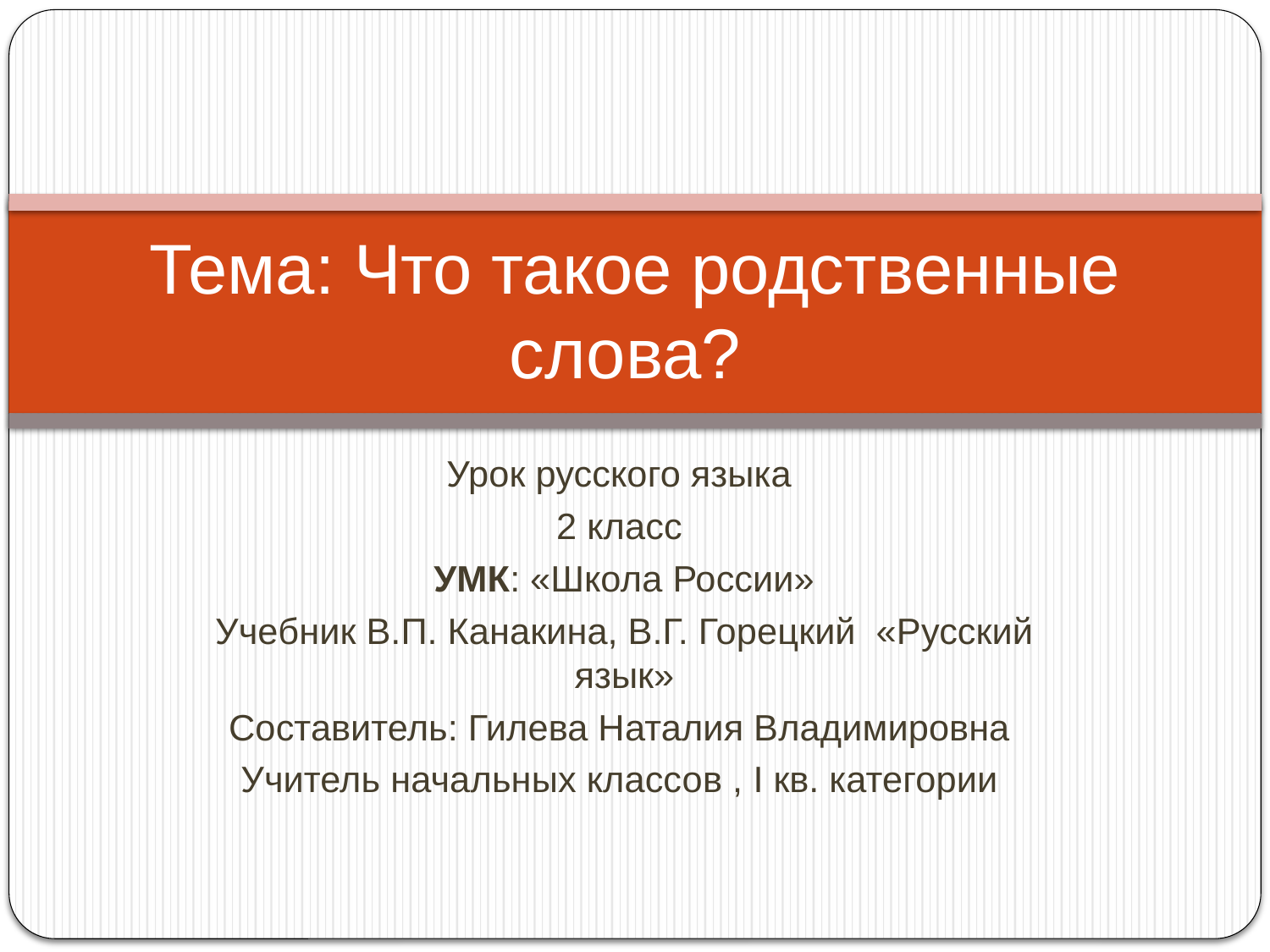

# Тема: Что такое родственные слова?
Урок русского языка
2 класс
УМК: «Школа России»
Учебник В.П. Канакина, В.Г. Горецкий  «Русский язык»
Составитель: Гилева Наталия Владимировна
Учитель начальных классов , I кв. категории